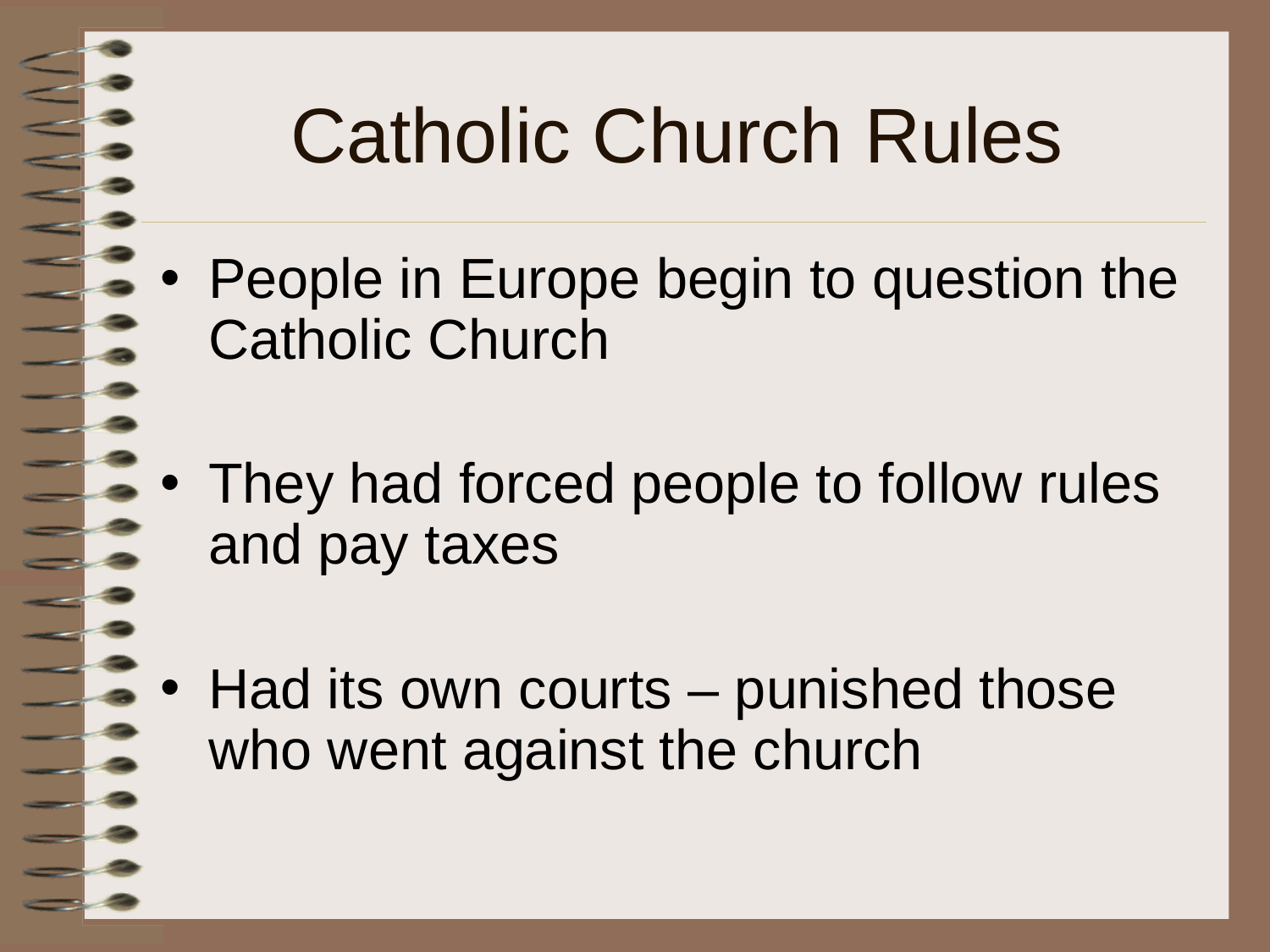

# Catholic Church Rules
People in Europe begin to question the Catholic Church

They had forced people to follow rules and pay taxes

Had its own courts – punished those who went against the church